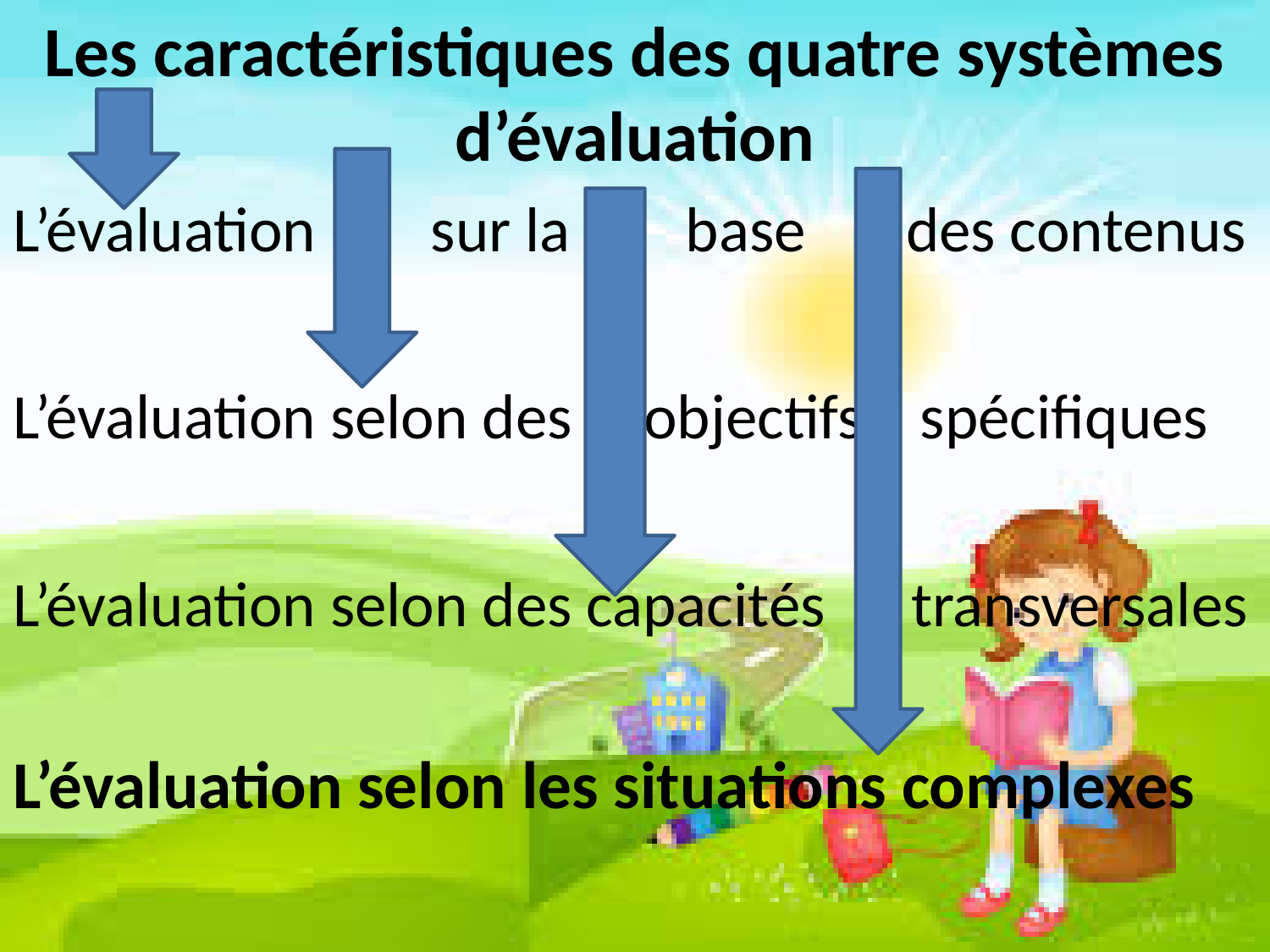

#
Les caractéristiques des quatre systèmes d’évaluation
L’évaluation        sur la        base       des contenus

L’évaluation selon des     objectifs    spécifiques

L’évaluation selon des capacités      transversales

L’évaluation selon les situations complexes